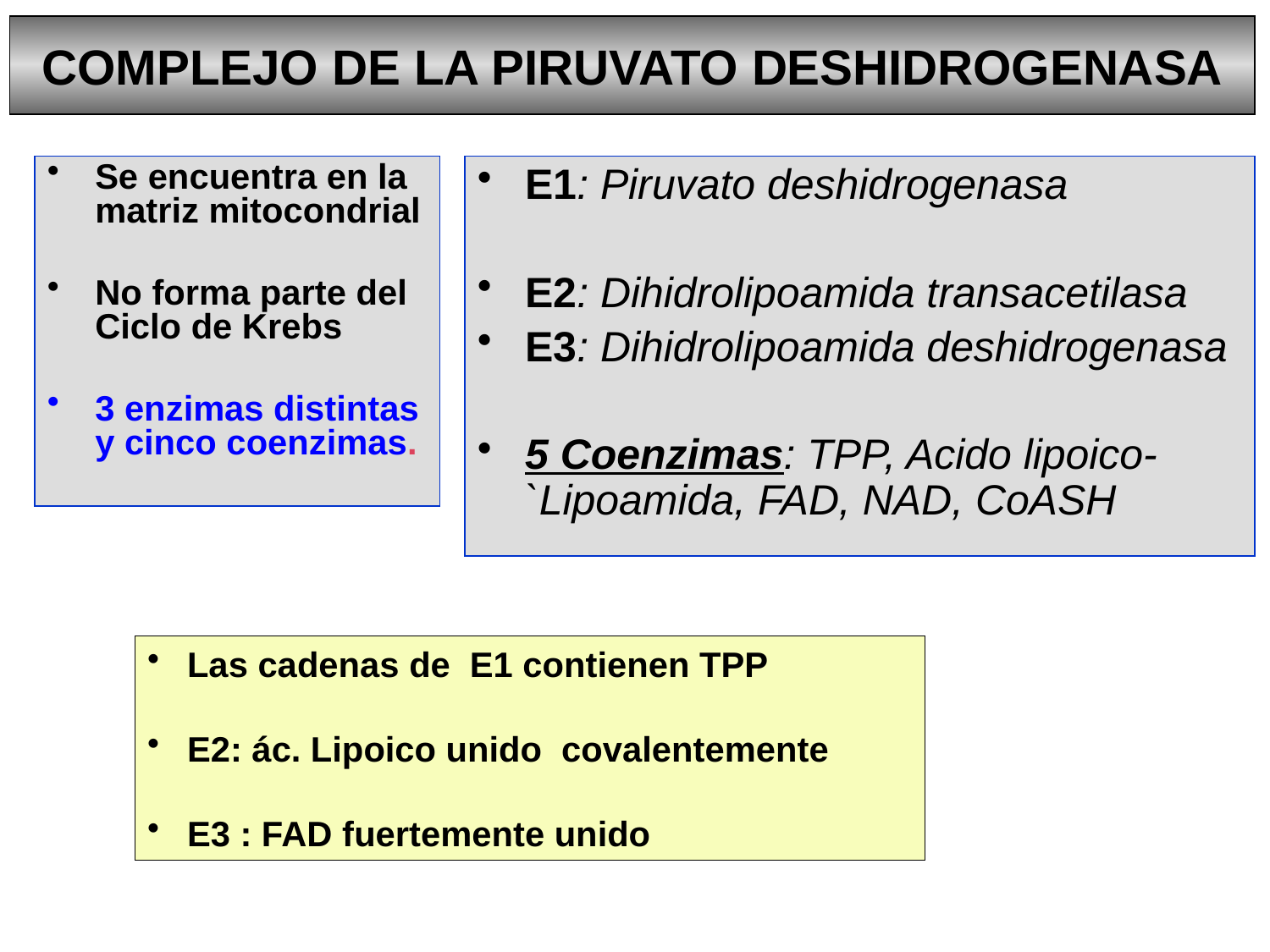

COMPLEJO DE LA PIRUVATO DESHIDROGENASA
Se encuentra en la matriz mitocondrial

No forma parte del Ciclo de Krebs

3 enzimas distintas y cinco coenzimas.
E1: Piruvato deshidrogenasa

E2: Dihidrolipoamida transacetilasa
E3: Dihidrolipoamida deshidrogenasa

5 Coenzimas: TPP, Acido lipoico-`Lipoamida, FAD, NAD, CoASH
 Las cadenas de  E1 contienen TPP

 E2: ác. Lipoico unido  covalentemente

 E3 : FAD fuertemente unido